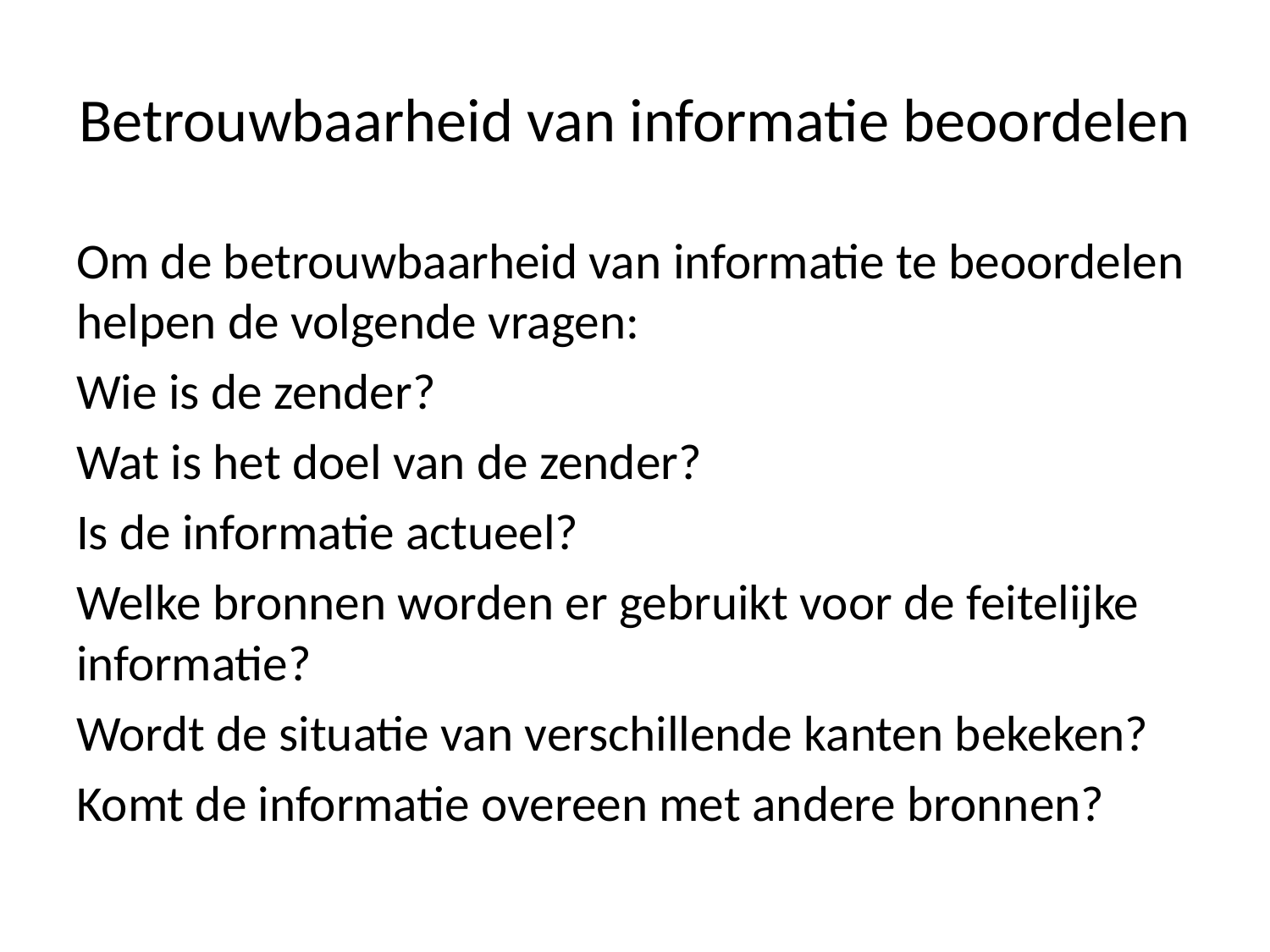

# Betrouwbaarheid van informatie beoordelen
Om de betrouwbaarheid van informatie te beoordelen helpen de volgende vragen:
Wie is de zender?
Wat is het doel van de zender?
Is de informatie actueel?
Welke bronnen worden er gebruikt voor de feitelijke informatie?
Wordt de situatie van verschillende kanten bekeken?
Komt de informatie overeen met andere bronnen?